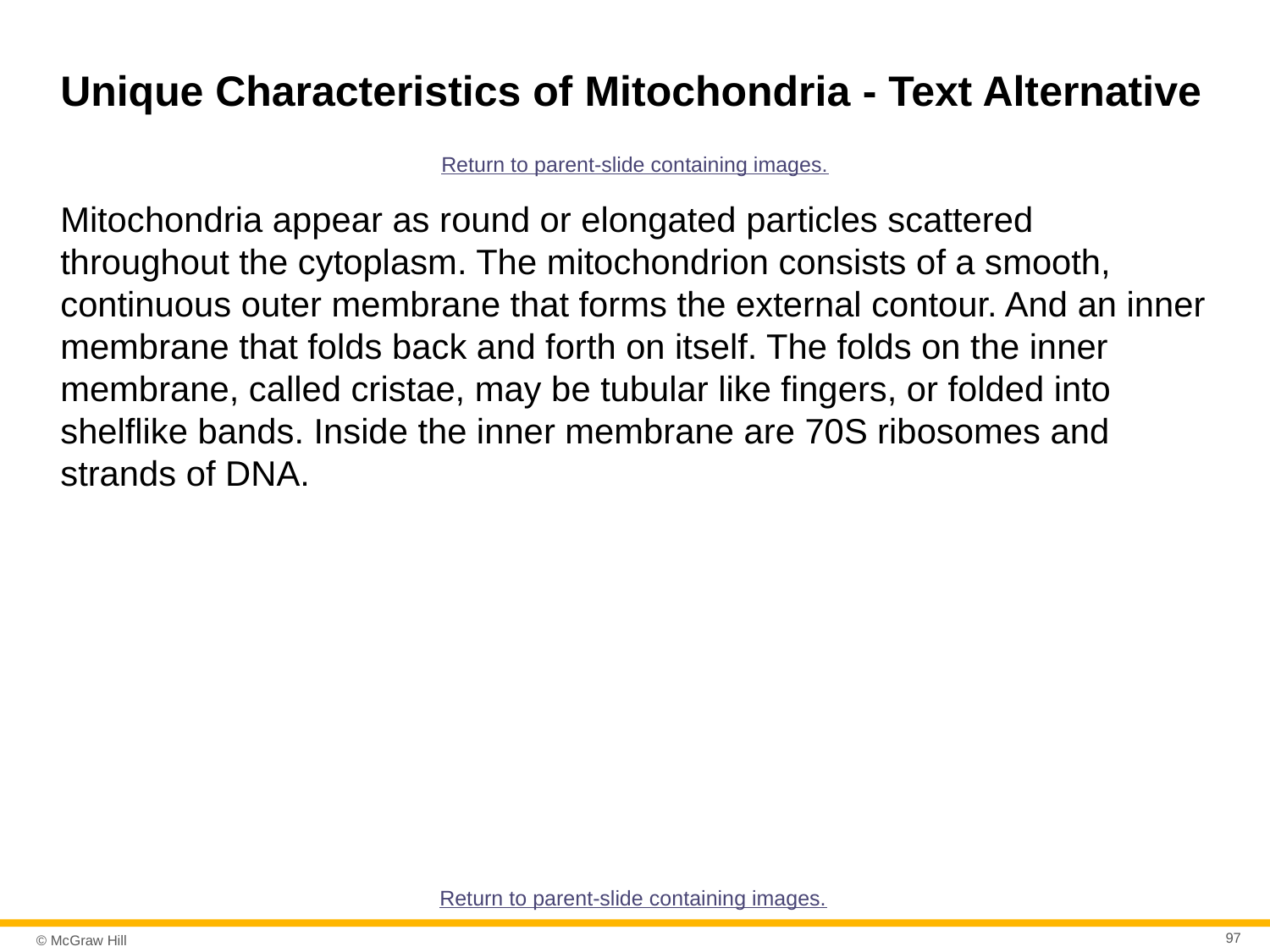

# Unique Characteristics of Mitochondria - Text Alternative
Return to parent-slide containing images.
Mitochondria appear as round or elongated particles scattered throughout the cytoplasm. The mitochondrion consists of a smooth, continuous outer membrane that forms the external contour. And an inner membrane that folds back and forth on itself. The folds on the inner membrane, called cristae, may be tubular like fingers, or folded into shelflike bands. Inside the inner membrane are 70S ribosomes and strands of DNA.
Return to parent-slide containing images.